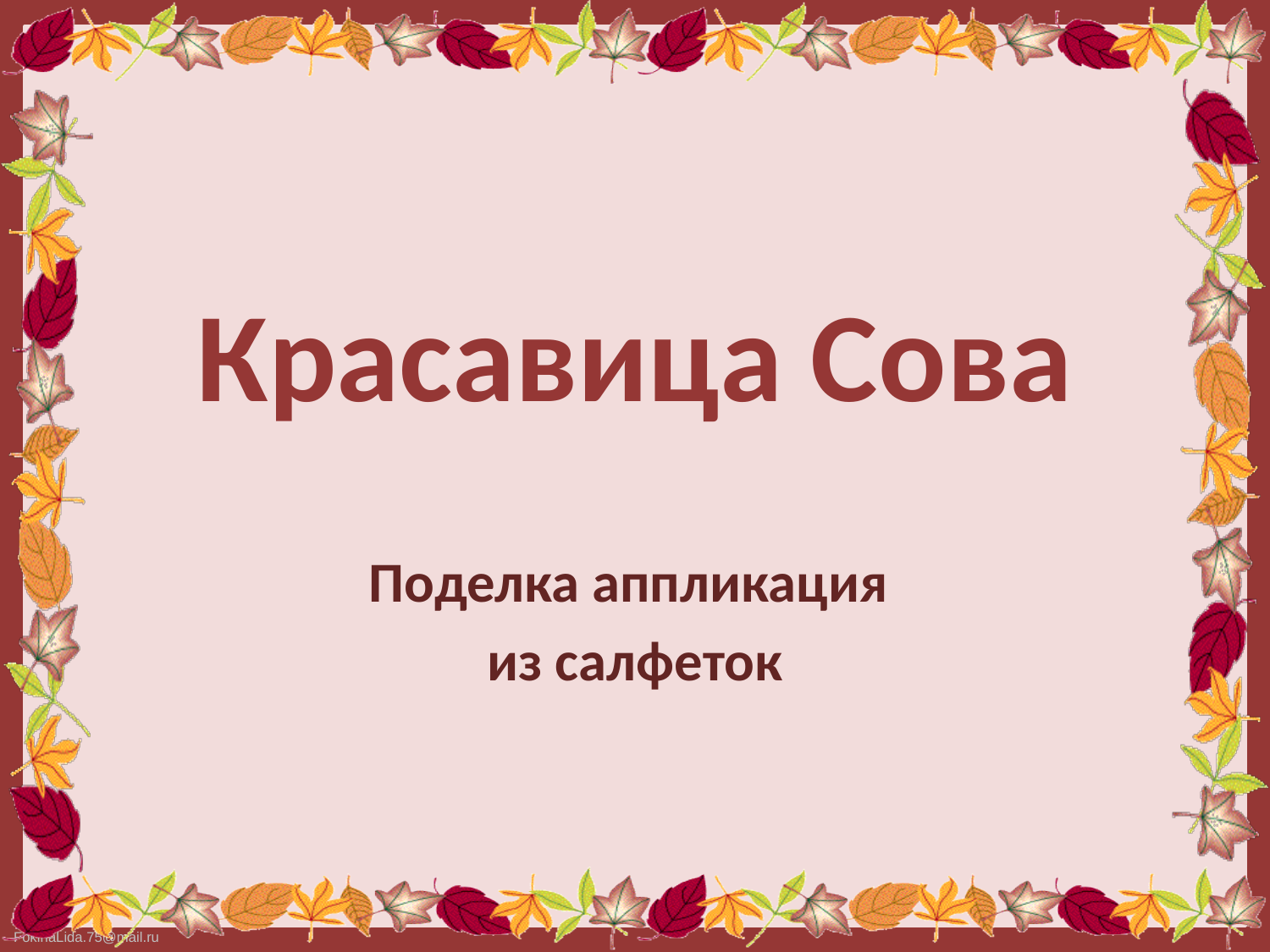

# Красавица Сова
Поделка аппликация
из салфеток